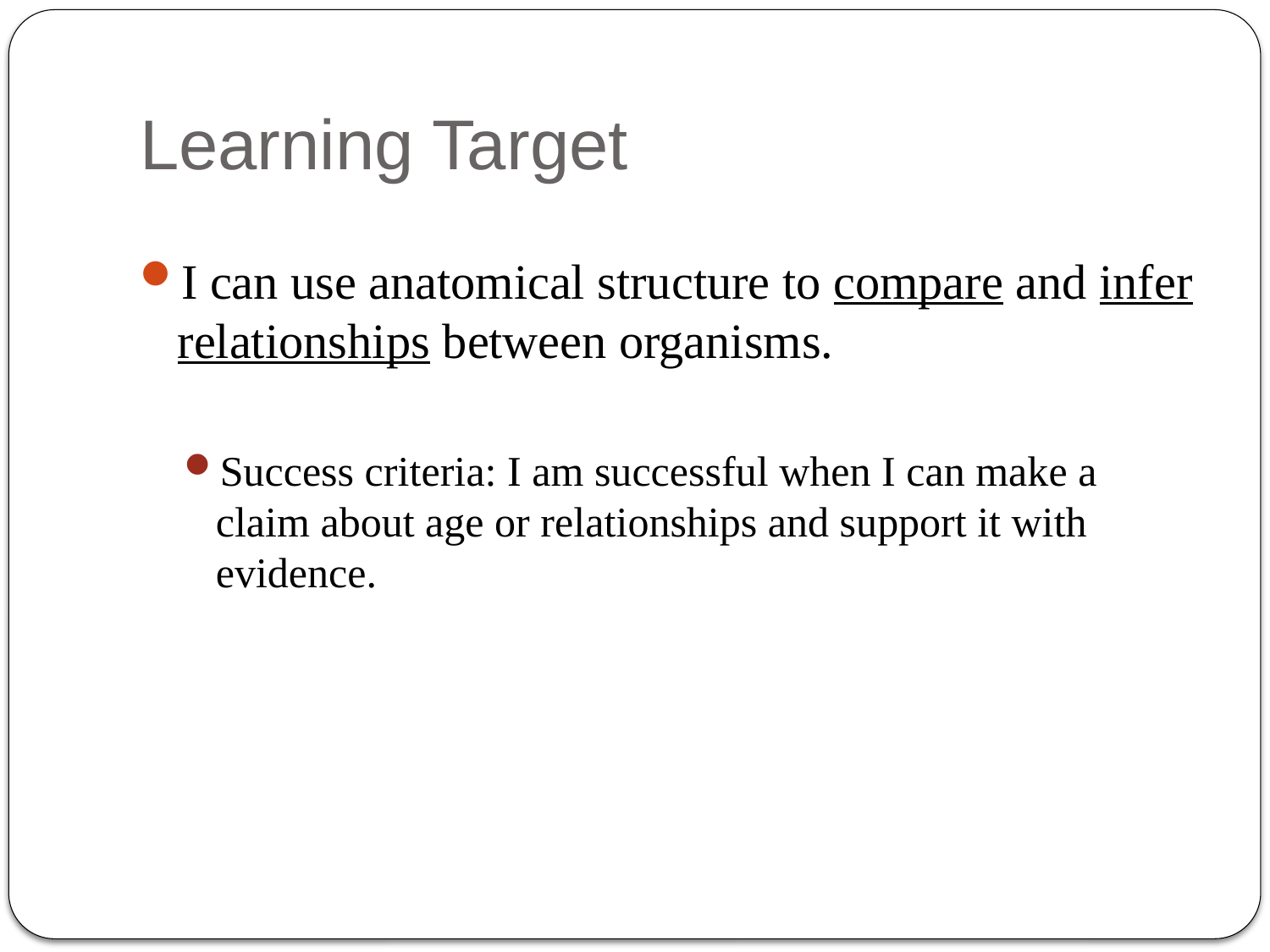

# Learning Target
I can use anatomical structure to compare and infer relationships between organisms.

Success criteria: I am successful when I can make a claim about age or relationships and support it with evidence.